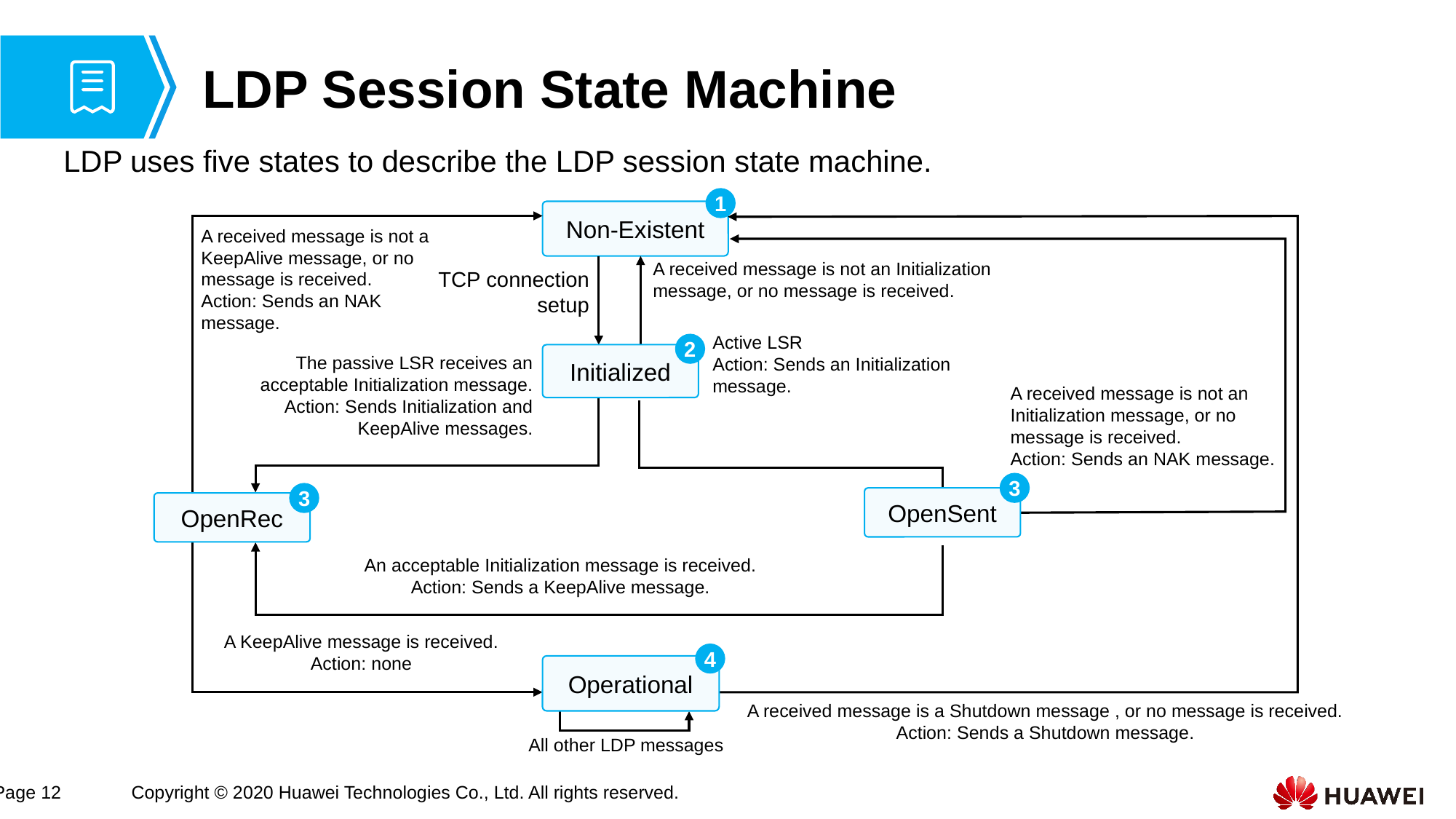

# LDP Session State Machine
LDP uses five states to describe the LDP session state machine.
1
Non-Existent

A received message is not a KeepAlive message, or no message is received.
Action: Sends an NAK message.

A received message is not an Initialization message, or no message is received.
TCP connection setup
Active LSR
Action: Sends an Initialization message.
2
Initialized
The passive LSR receives an acceptable Initialization message.
Action: Sends Initialization and KeepAlive messages.
A received message is not an Initialization message, or no message is received.
Action: Sends an NAK message.

3
3
OpenSent
OpenRec

An acceptable Initialization message is received.
Action: Sends a KeepAlive message.
A KeepAlive message is received.
Action: none
4
Operational
A received message is a Shutdown message , or no message is received.
Action: Sends a Shutdown message.

All other LDP messages